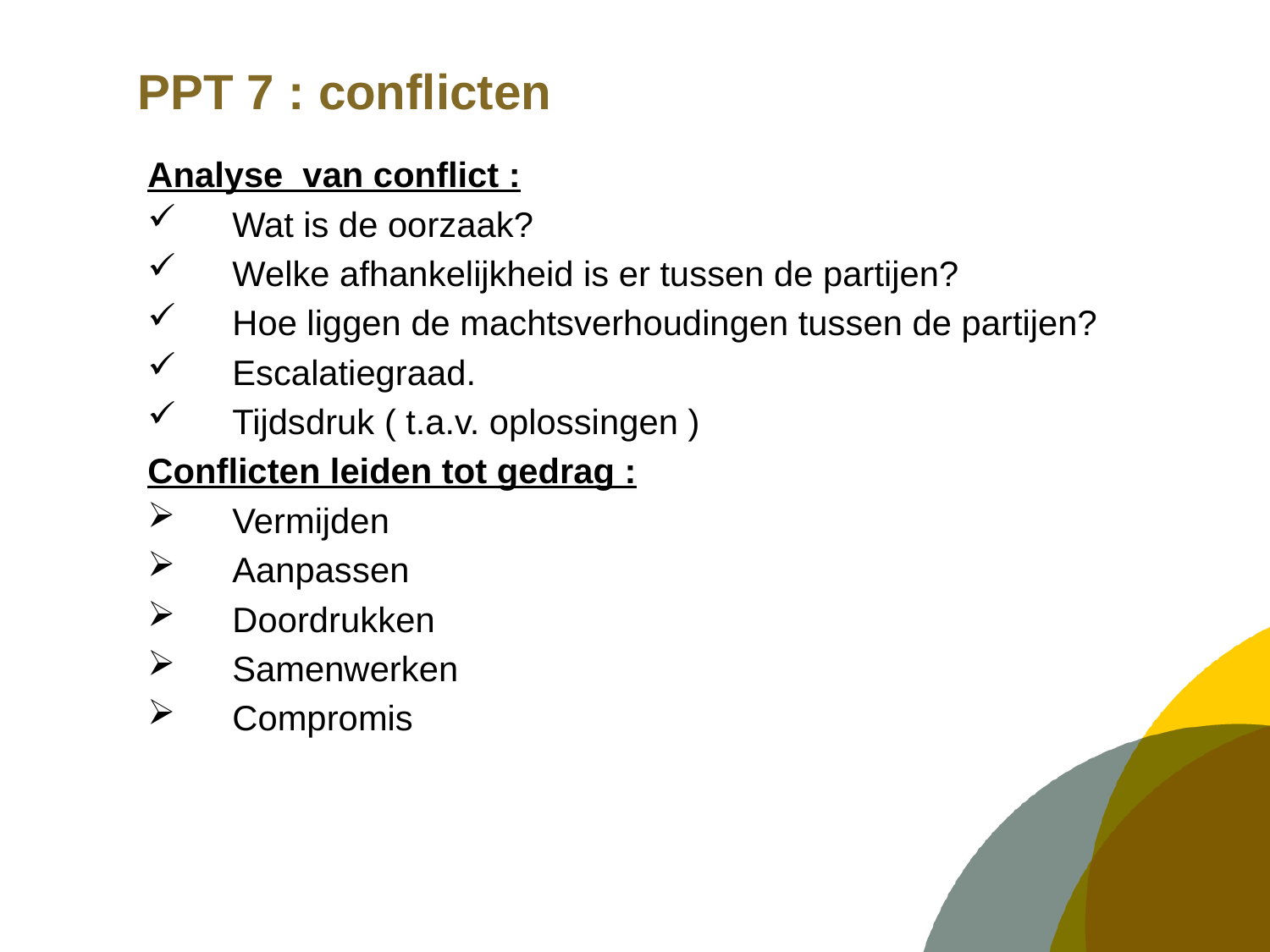

# PPT 7 : conflicten
Analyse  van conflict :
Wat is de oorzaak?
Welke afhankelijkheid is er tussen de partijen?
Hoe liggen de machtsverhoudingen tussen de partijen?
Escalatiegraad.
Tijdsdruk ( t.a.v. oplossingen )
Conflicten leiden tot gedrag :
Vermijden
Aanpassen
Doordrukken
Samenwerken
Compromis